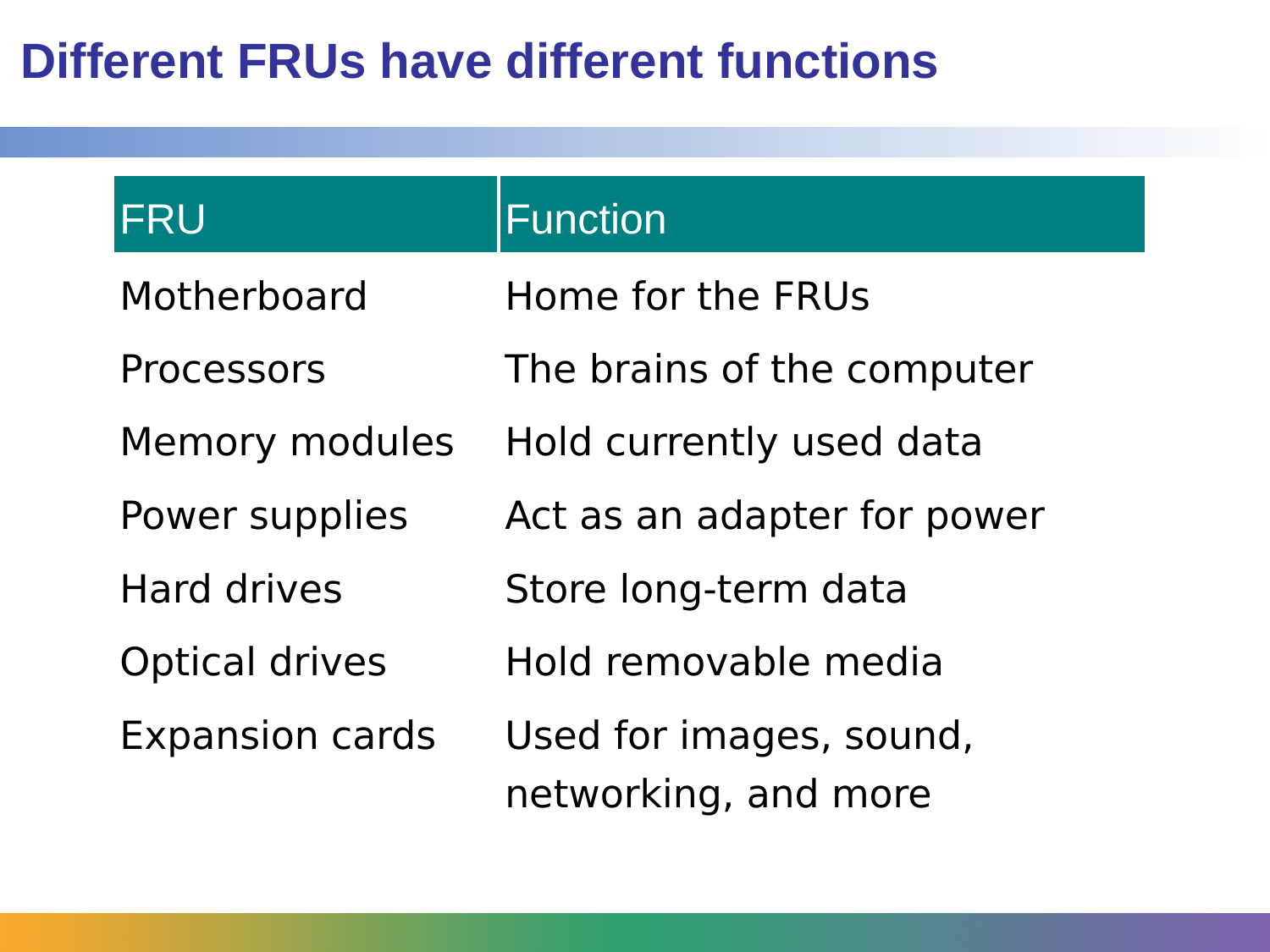

# Different FRUs have different functions
| FRU | Function |
| --- | --- |
| Motherboard | Home for the FRUs |
| Processors | The brains of the computer |
| Memory modules | Hold currently used data |
| Power supplies | Act as an adapter for power |
| Hard drives | Store long-term data |
| Optical drives | Hold removable media |
| Expansion cards | Used for images, sound, networking, and more |